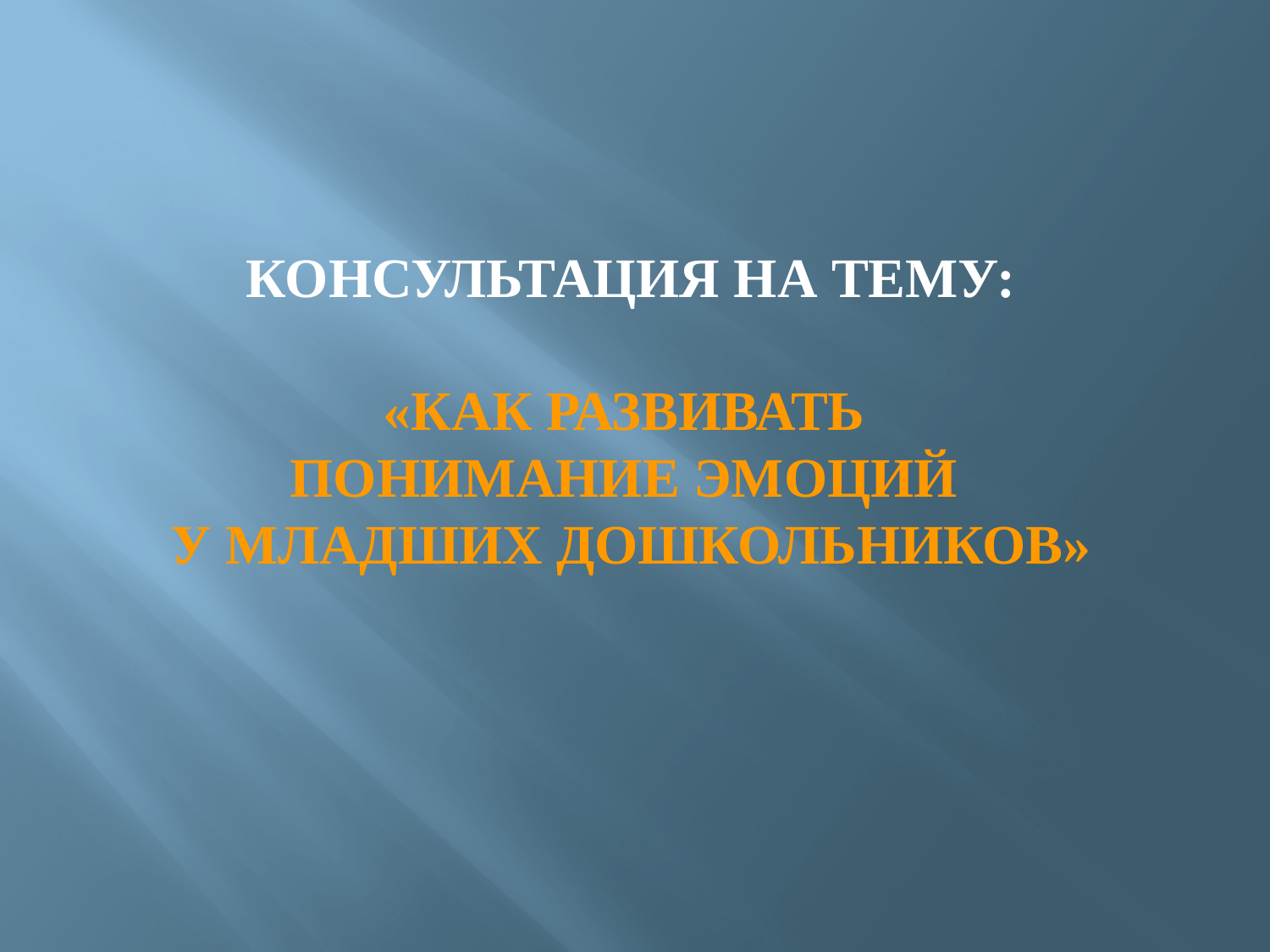

# КОНСУЛЬТАЦИЯ НА ТЕМУ: «Как развивать понимание эмоций у младших дошкольников»